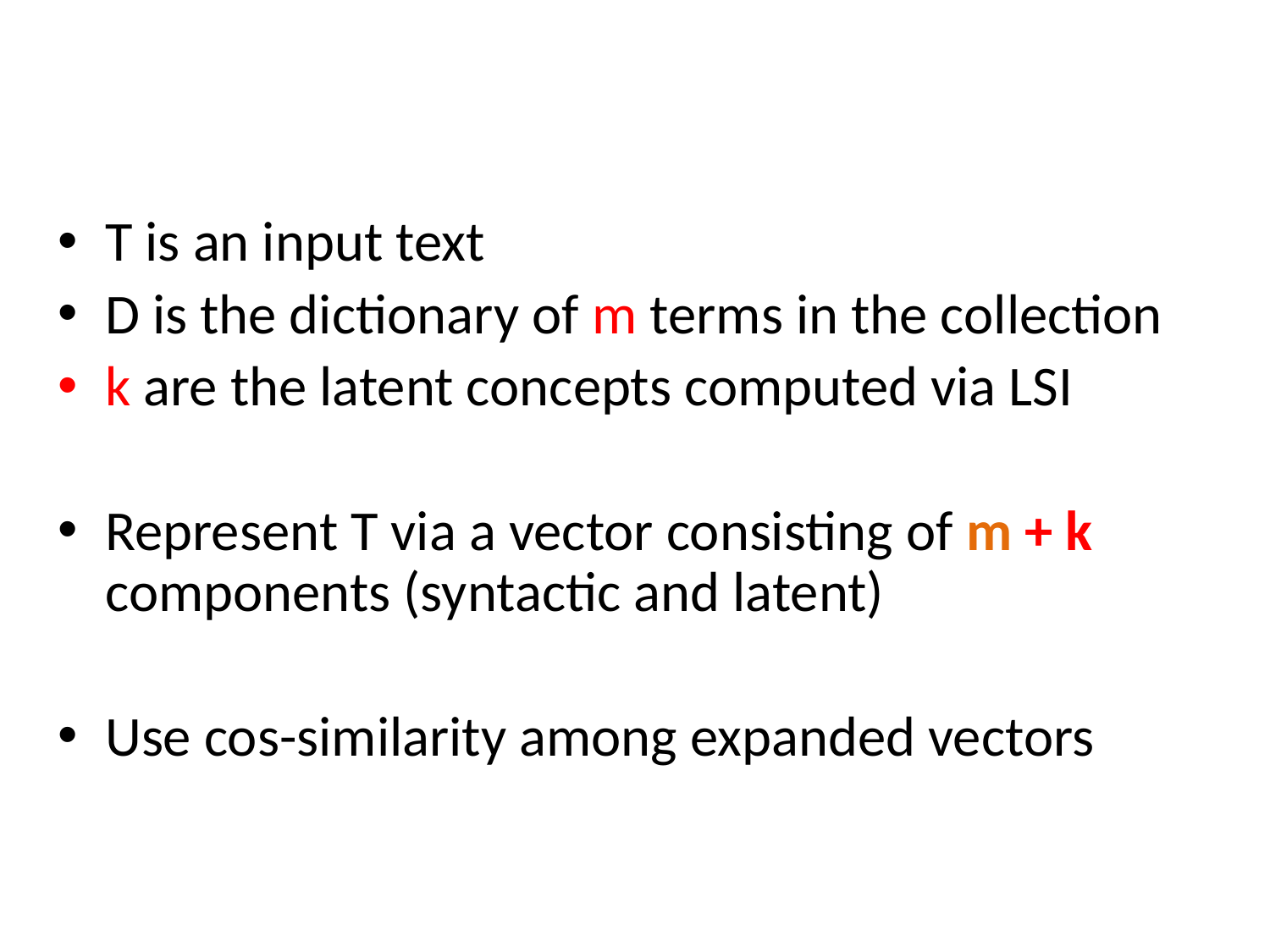

# #3: LSI expansion
T is an input text
D is the dictionary of m terms in the collection
k are the latent concepts computed via LSI

Represent T via a vector consisting of m + k components (syntactic and latent)

Use cos-similarity among expanded vectors